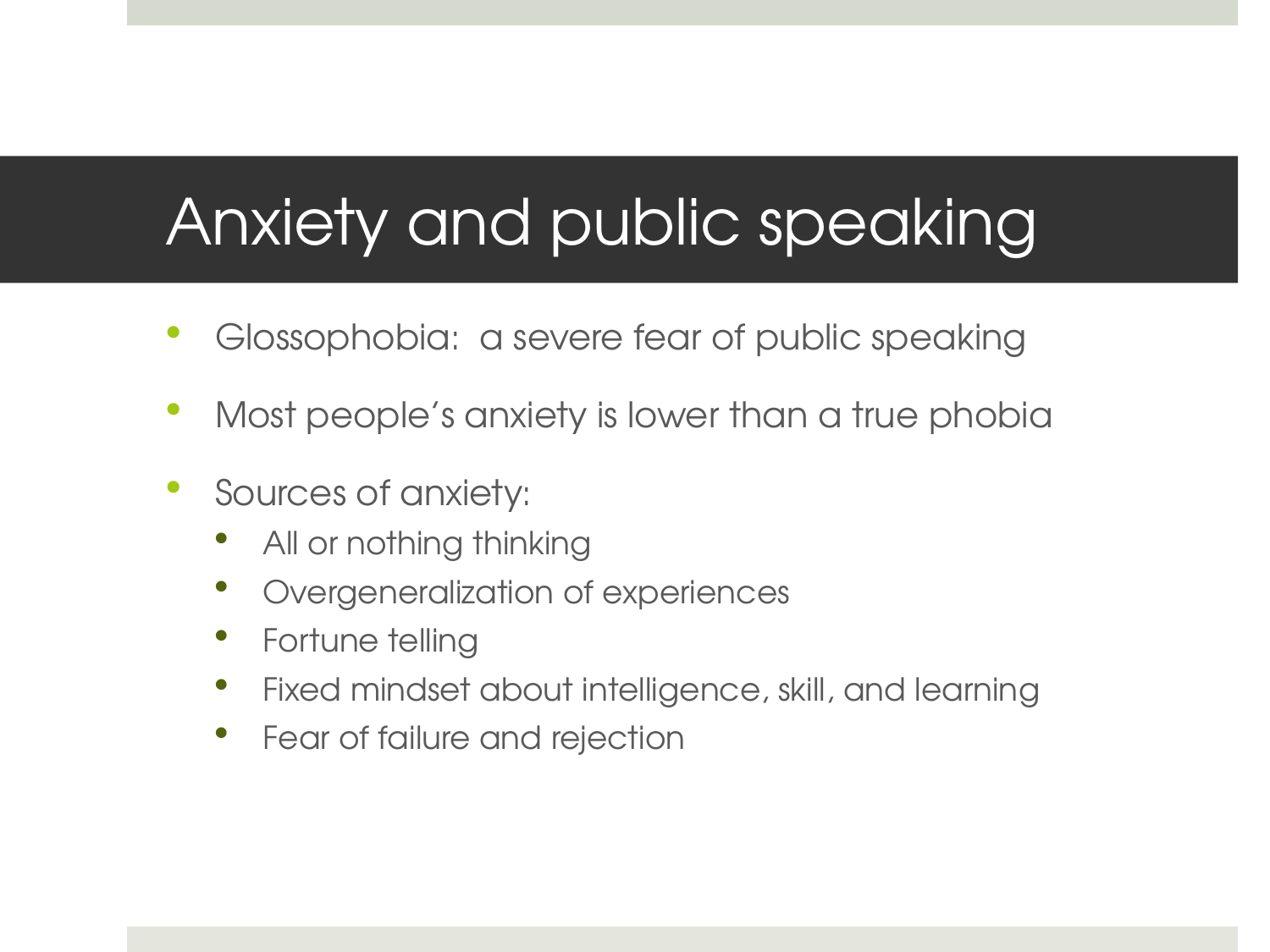

# Anxiety and public speaking
Glossophobia:  a severe fear of public speaking
Most people’s anxiety is lower than a true phobia
Sources of anxiety:
All or nothing thinking
Overgeneralization of experiences
Fortune telling
Fixed mindset about intelligence, skill, and learning
Fear of failure and rejection